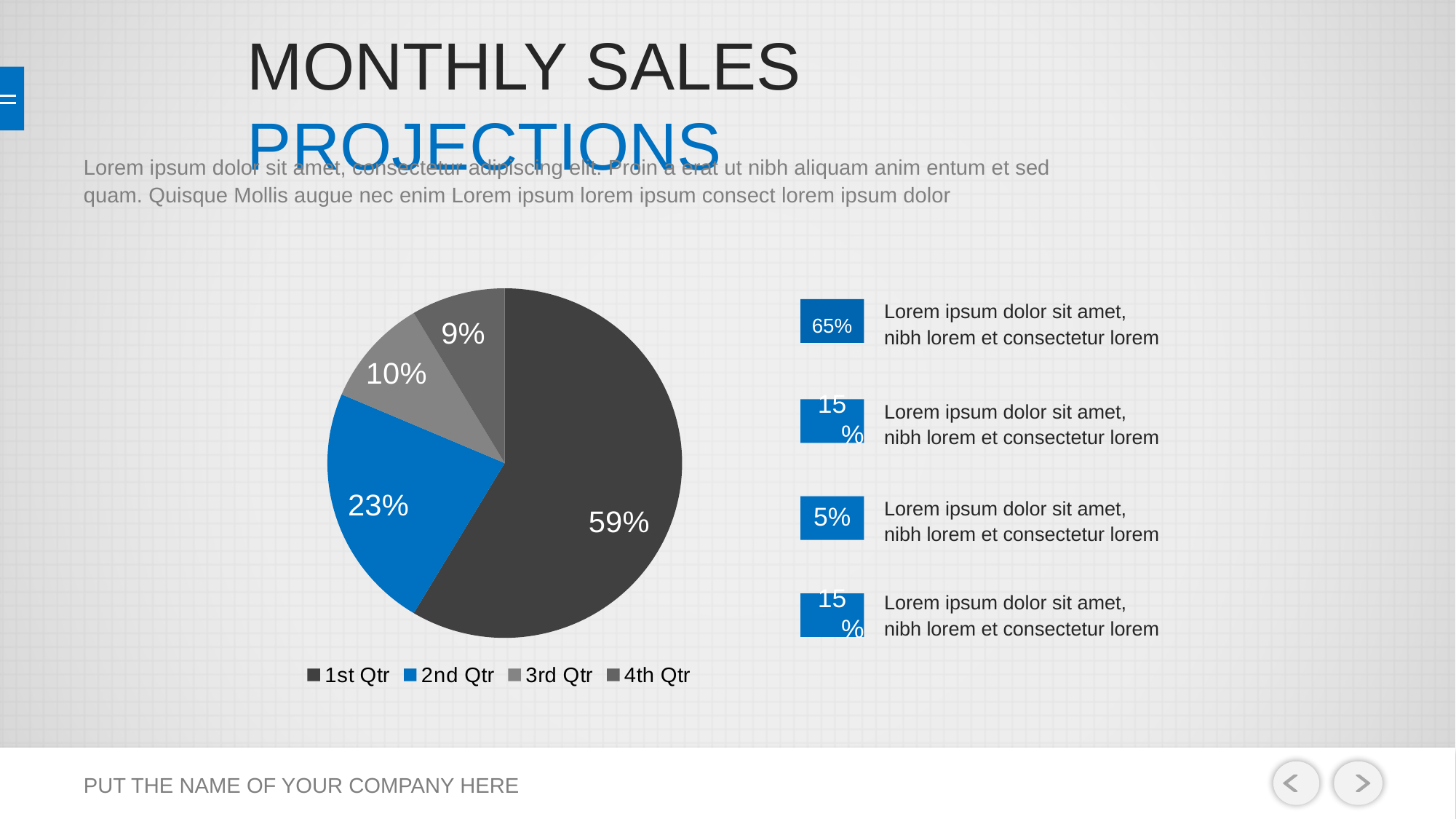

# MONTHLY SALES PROJECTIONS
Lorem ipsum dolor sit amet, consectetur adipiscing elit. Proin a erat ut nibh aliquam anim entum et sed
quam. Quisque Mollis augue nec enim Lorem ipsum lorem ipsum consect lorem ipsum dolor

### Chart

| Category | Sales |
|---|---|
| 1st Qtr | 8.200000000000001 |
| 2nd Qtr | 3.2 |
| 3rd Qtr | 1.4 |
| 4th Qtr | 1.2 |
Lorem ipsum dolor sit amet,
nibh lorem et consectetur lorem

65%
Lorem ipsum dolor sit amet,
nibh lorem et consectetur lorem

15%
Lorem ipsum dolor sit amet,
nibh lorem et consectetur lorem

5%
Lorem ipsum dolor sit amet,
nibh lorem et consectetur lorem

15%
PUT THE NAME OF YOUR COMPANY HERE